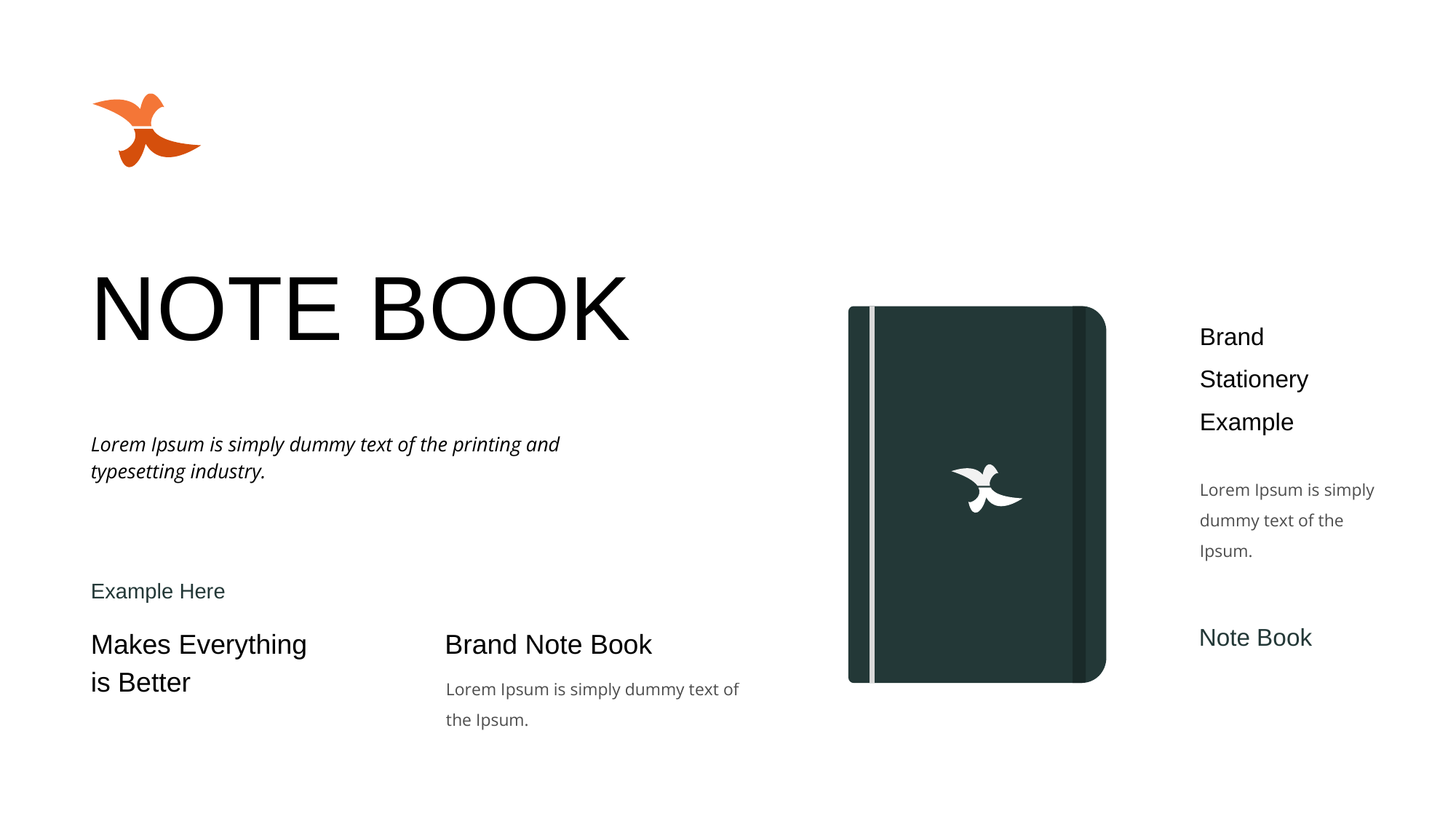

NOTE BOOK
Brand Stationery
Example

Lorem Ipsum is simply dummy text of the printing and typesetting industry.
Lorem Ipsum is simply dummy text of the Ipsum.
Example Here
Brand Note Book
Makes Everything
is Better
Note Book
Lorem Ipsum is simply dummy text of the Ipsum.